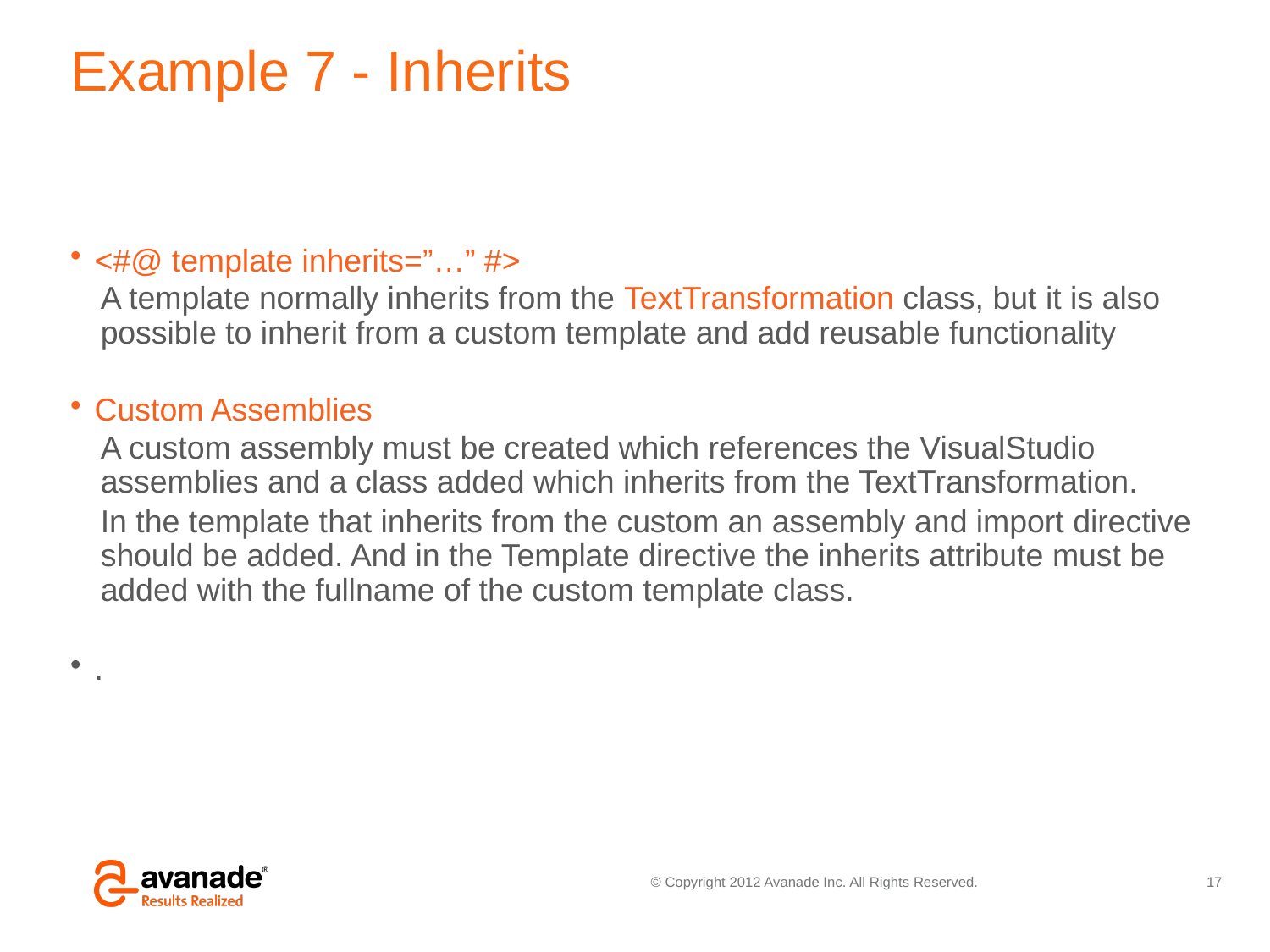

# Example 7 - Inherits

<#@ template inherits=”…” #>
A template normally inherits from the TextTransformation class, but it is also possible to inherit from a custom template and add reusable functionality

Custom Assemblies
A custom assembly must be created which references the VisualStudio assemblies and a class added which inherits from the TextTransformation.
In the template that inherits from the custom an assembly and import directive should be added. And in the Template directive the inherits attribute must be added with the fullname of the custom template class.

.

17